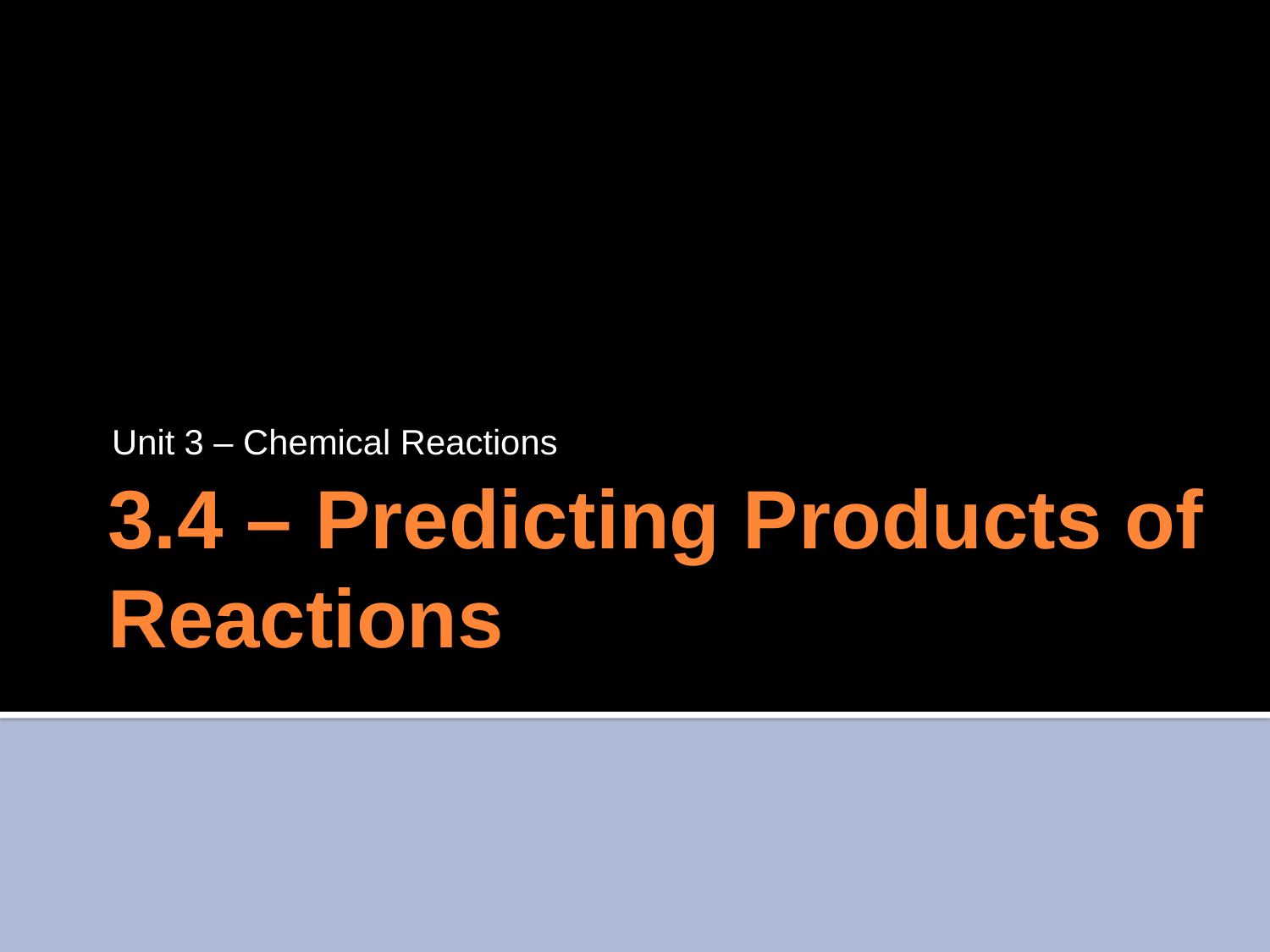

Unit 3 – Chemical Reactions
# 3.4 – Predicting Products of Reactions